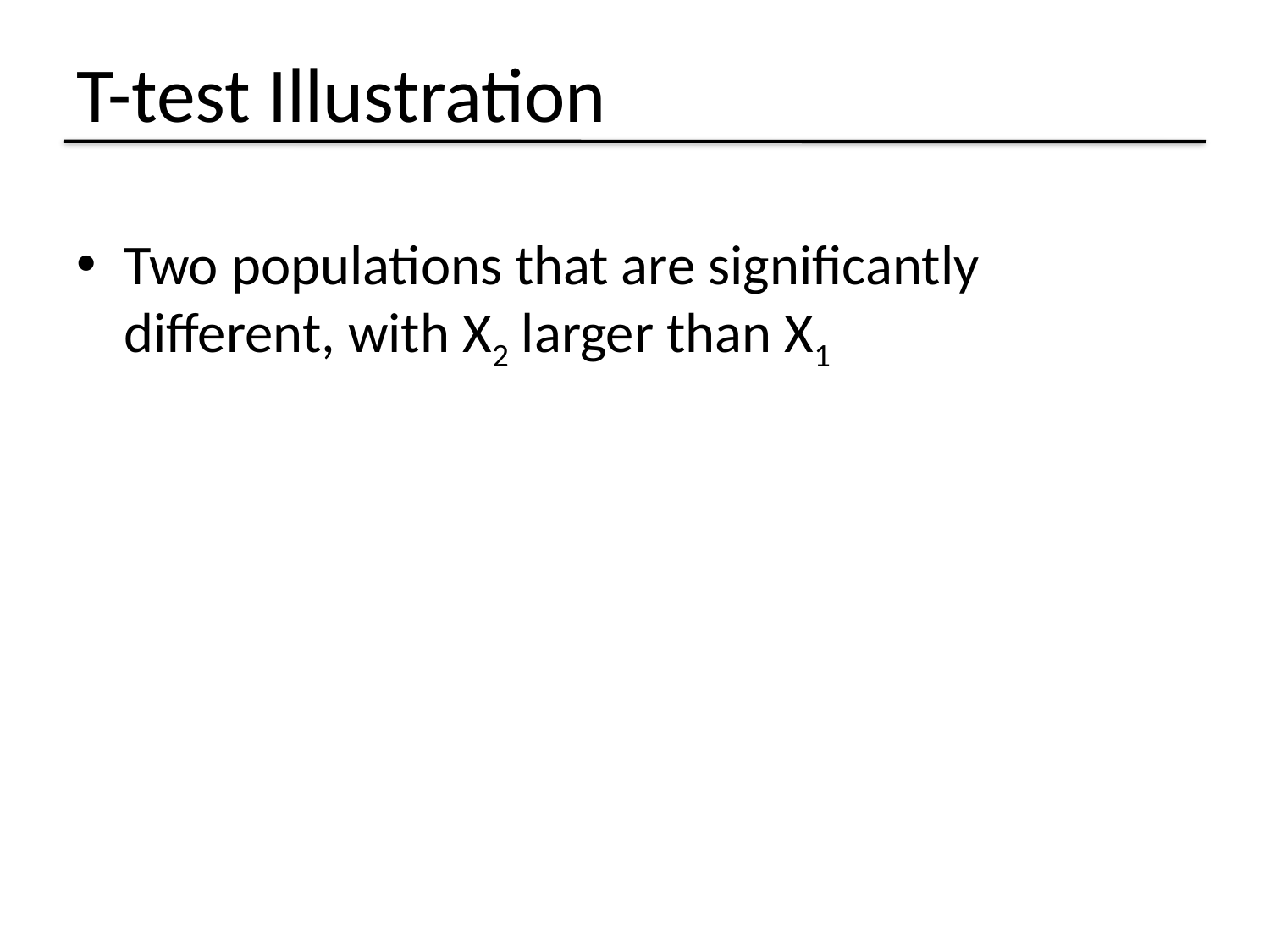

# T-test Illustration
Two populations that are significantly different, with X2 larger than X1